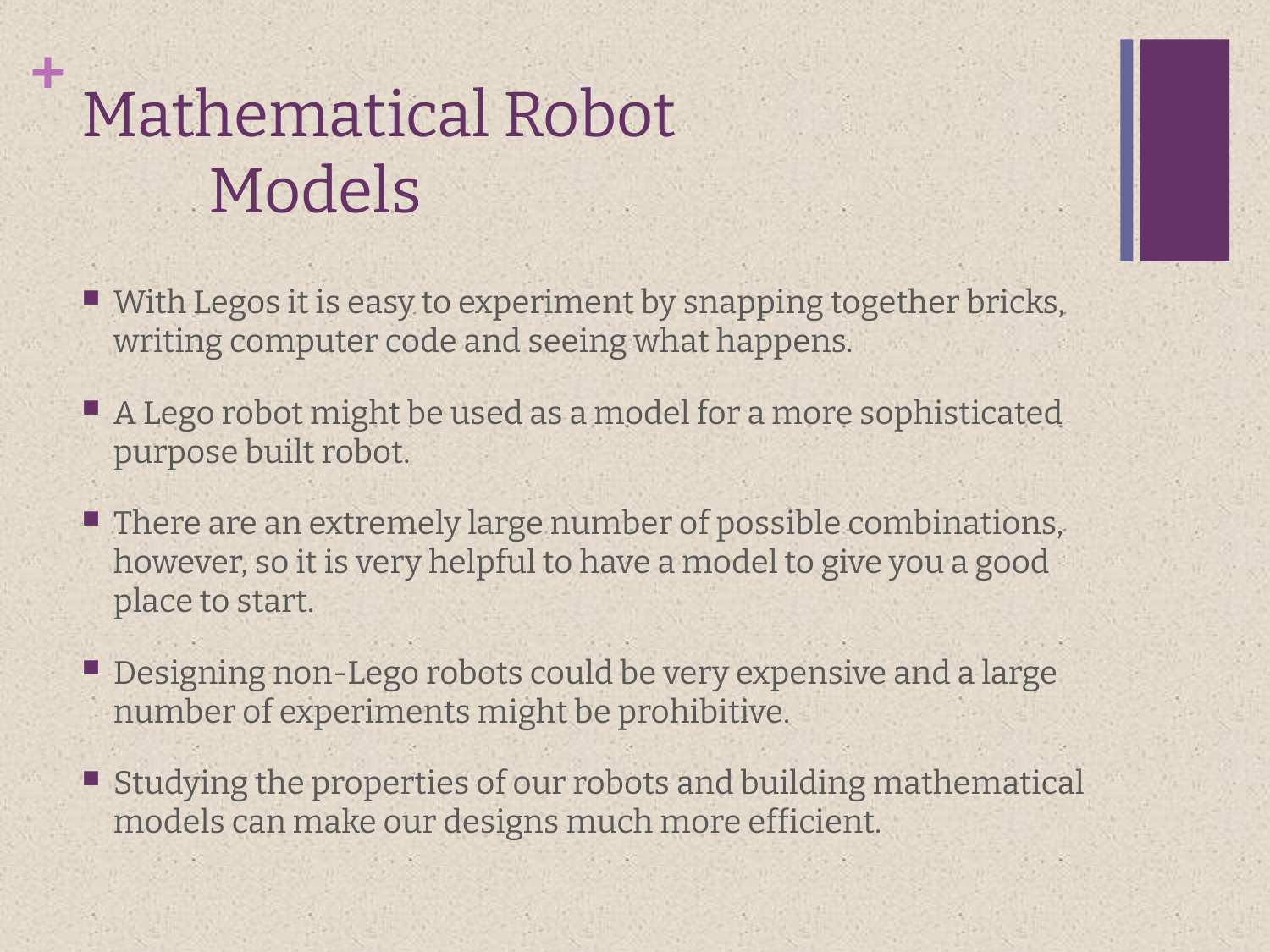

# Mathematical Robot Models
With Legos it is easy to experiment by snapping together bricks, writing computer code and seeing what happens.
A Lego robot might be used as a model for a more sophisticated purpose built robot.
There are an extremely large number of possible combinations, however, so it is very helpful to have a model to give you a good place to start.
Designing non-Lego robots could be very expensive and a large number of experiments might be prohibitive.
Studying the properties of our robots and building mathematical models can make our designs much more efficient.